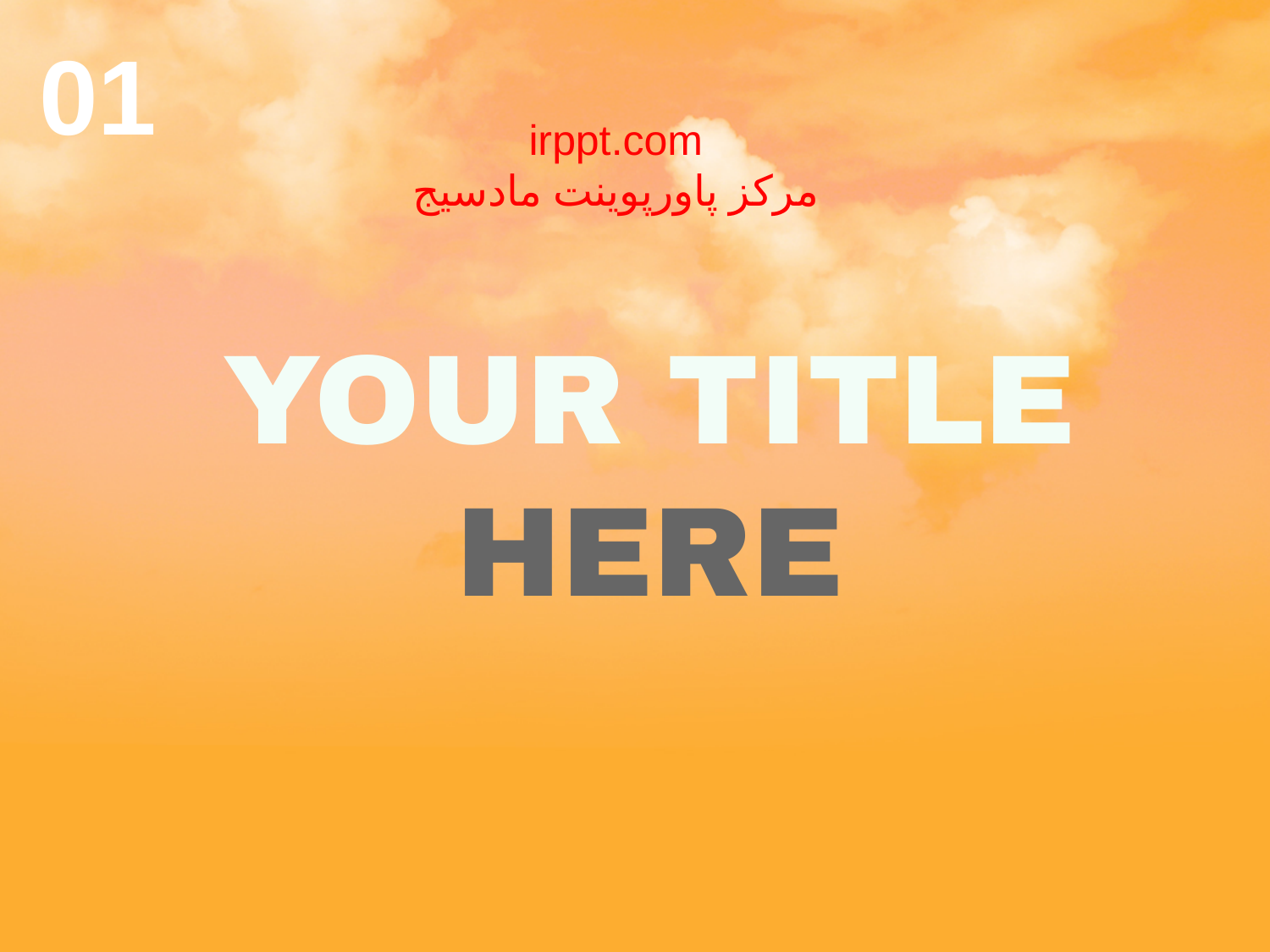

01
irppt.com
مرکز پاورپوینت مادسیج

YOUR TITLE HERE